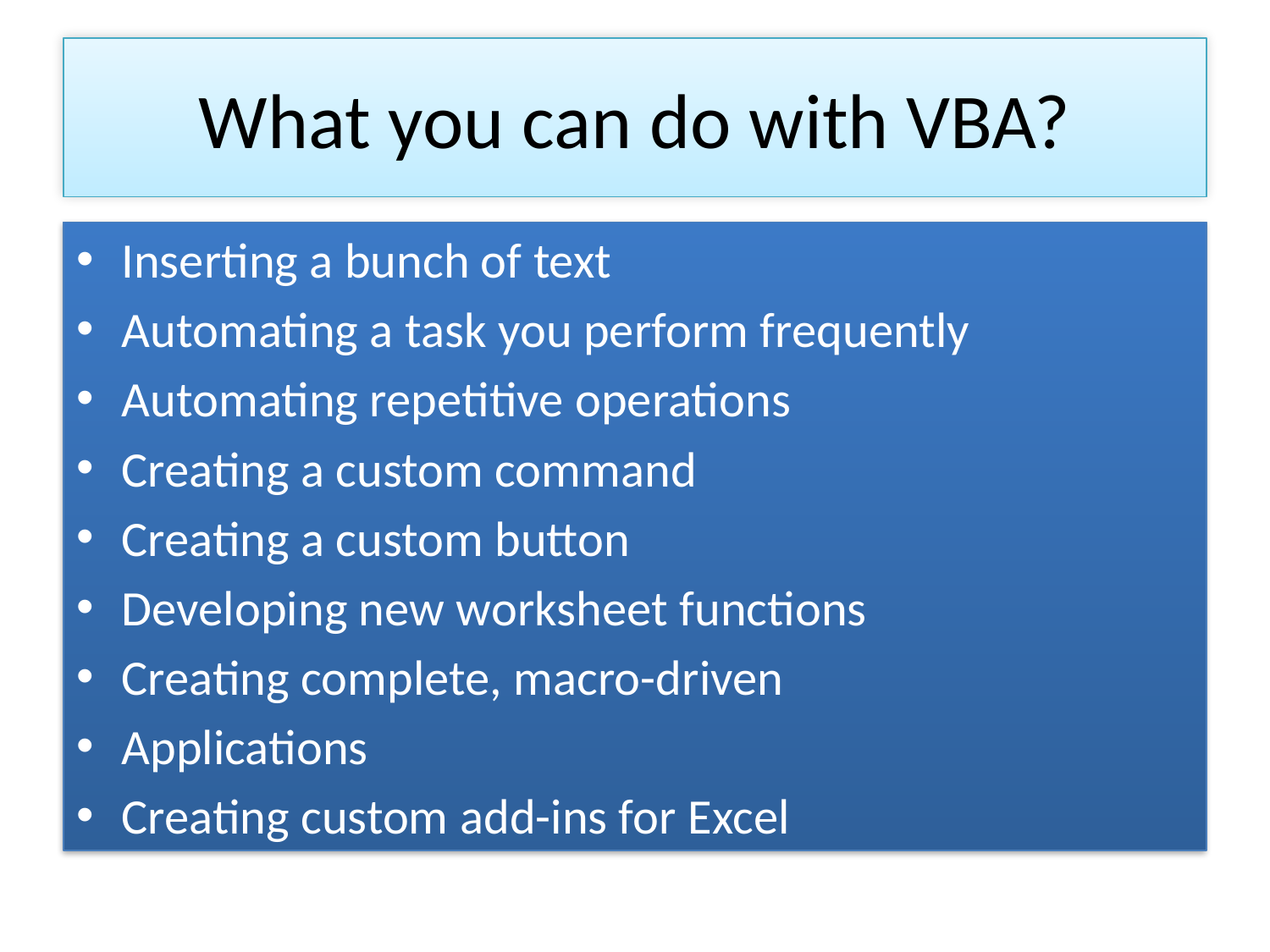

# What you can do with VBA?
Inserting a bunch of text
Automating a task you perform frequently
Automating repetitive operations
Creating a custom command
Creating a custom button
Developing new worksheet functions
Creating complete, macro-driven
Applications
Creating custom add-ins for Excel